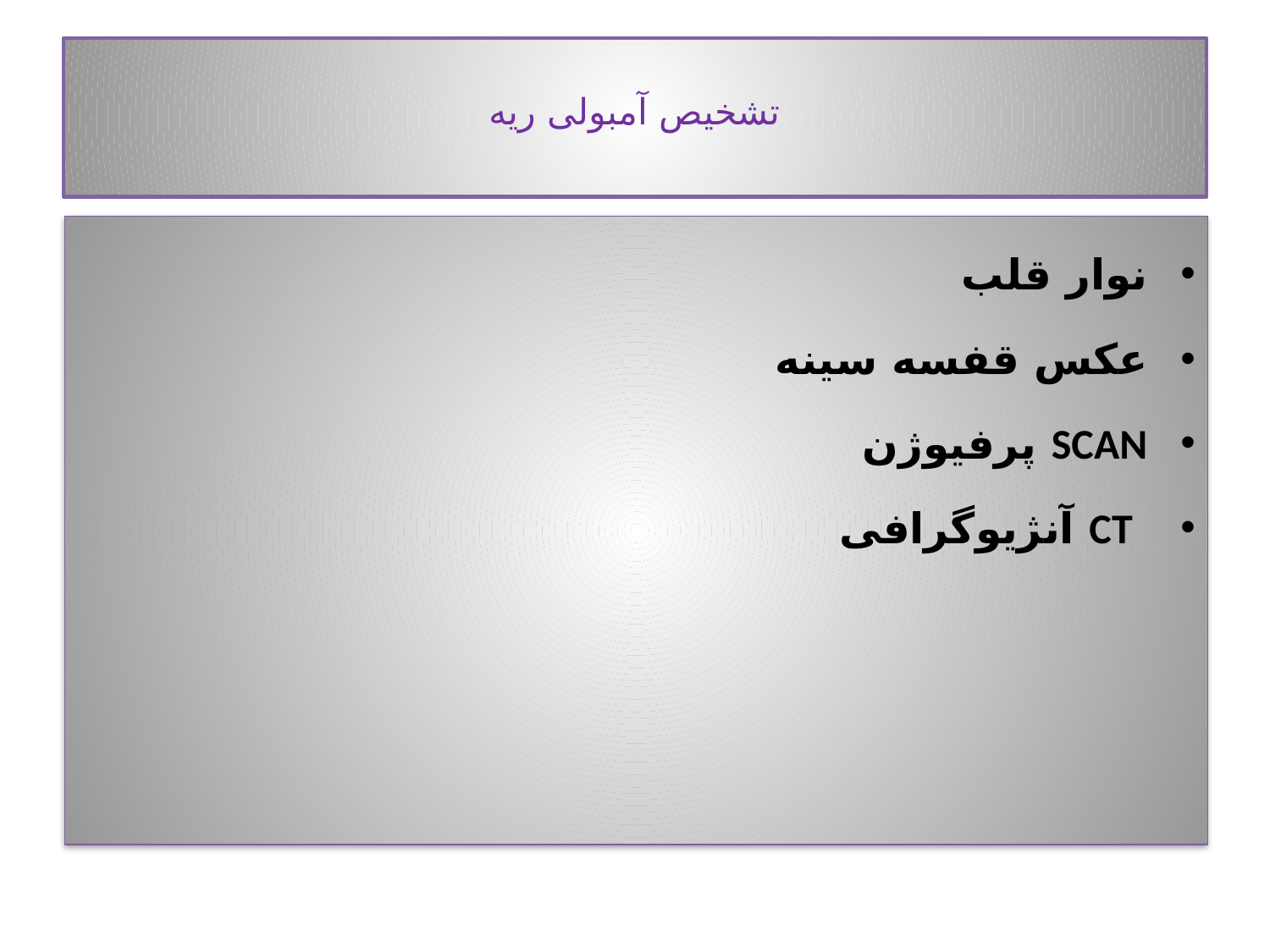

# تشخیص آمبولی ریه
نوار قلب
عکس قفسه سینه
SCAN پرفیوژن
 CT آنژیوگرافی